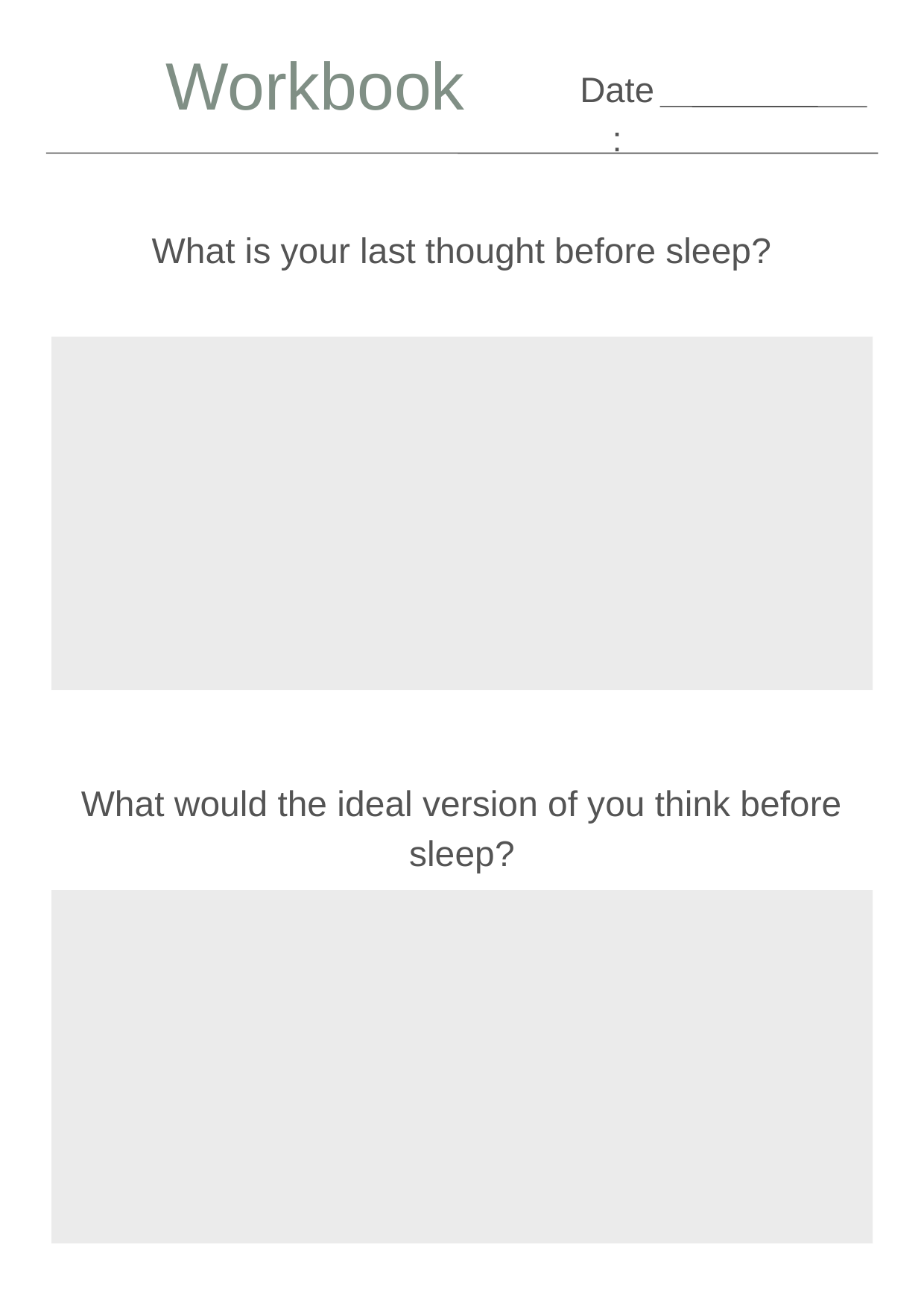

Workbook
Date:

What is your last thought before sleep?

What would the ideal version of you think before sleep?